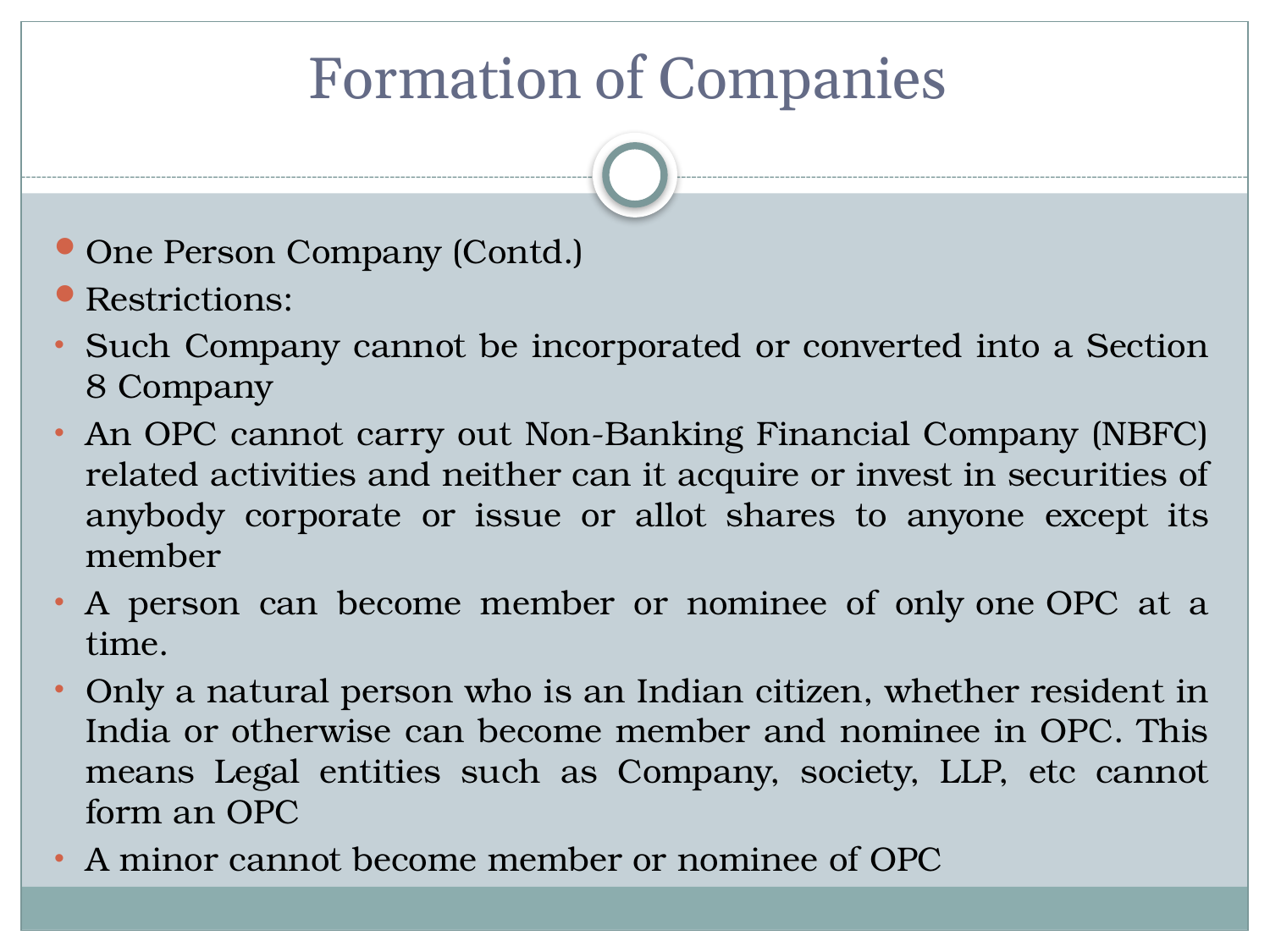

# Formation of Companies

One Person Company (Contd.)
Restrictions:
Such Company cannot be incorporated or converted into a Section 8 Company
An OPC cannot carry out Non-Banking Financial Company (NBFC) related activities and neither can it acquire or invest in securities of anybody corporate or issue or allot shares to anyone except its member
A person can become member or nominee of only one OPC at a time.
Only a natural person who is an Indian citizen, whether resident in India or otherwise can become member and nominee in OPC. This means Legal entities such as Company, society, LLP, etc cannot form an OPC
A minor cannot become member or nominee of OPC